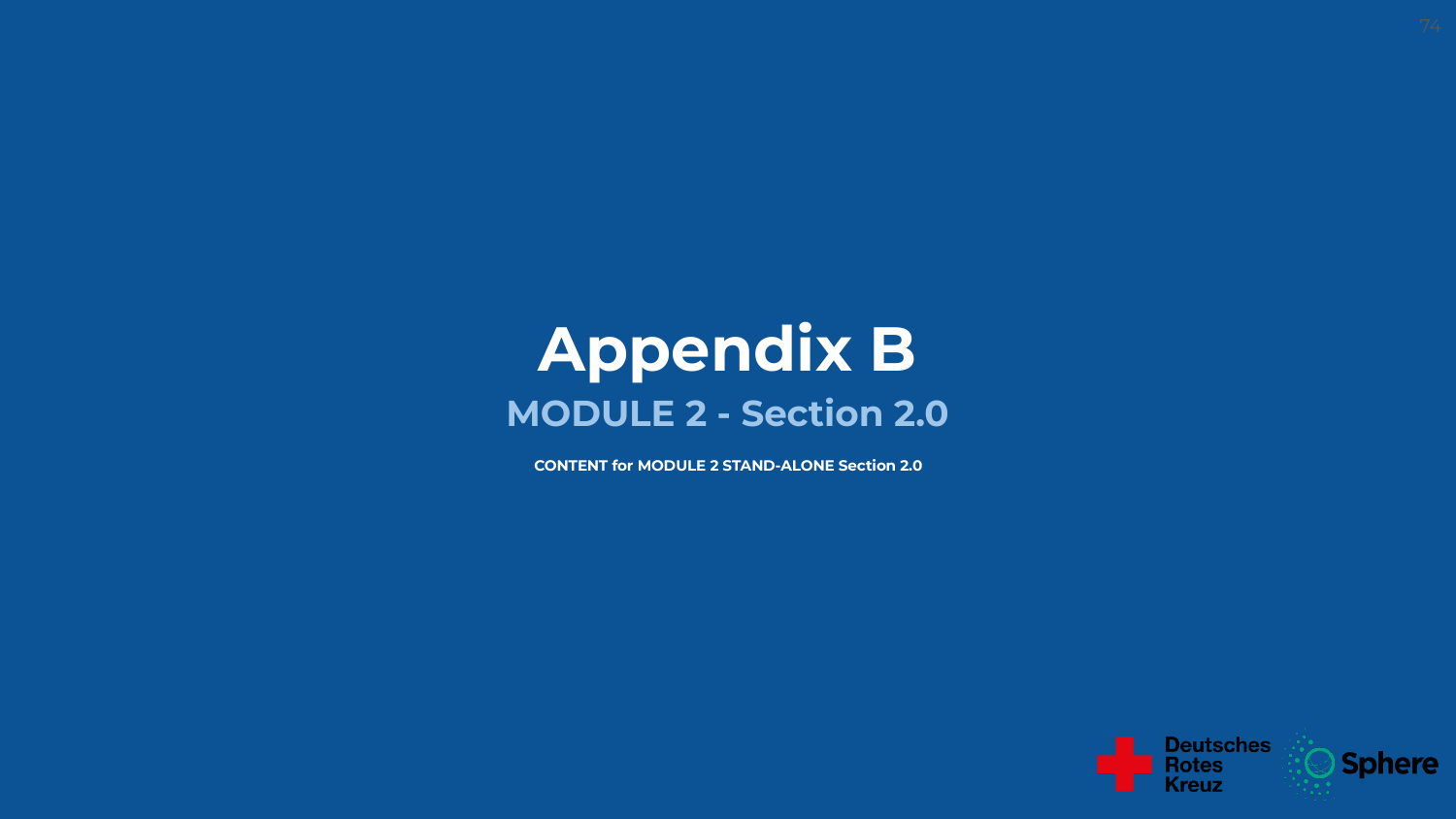

74
# Appendix B
MODULE 2 - Section 2.0

CONTENT for MODULE 2 STAND-ALONE Section 2.0